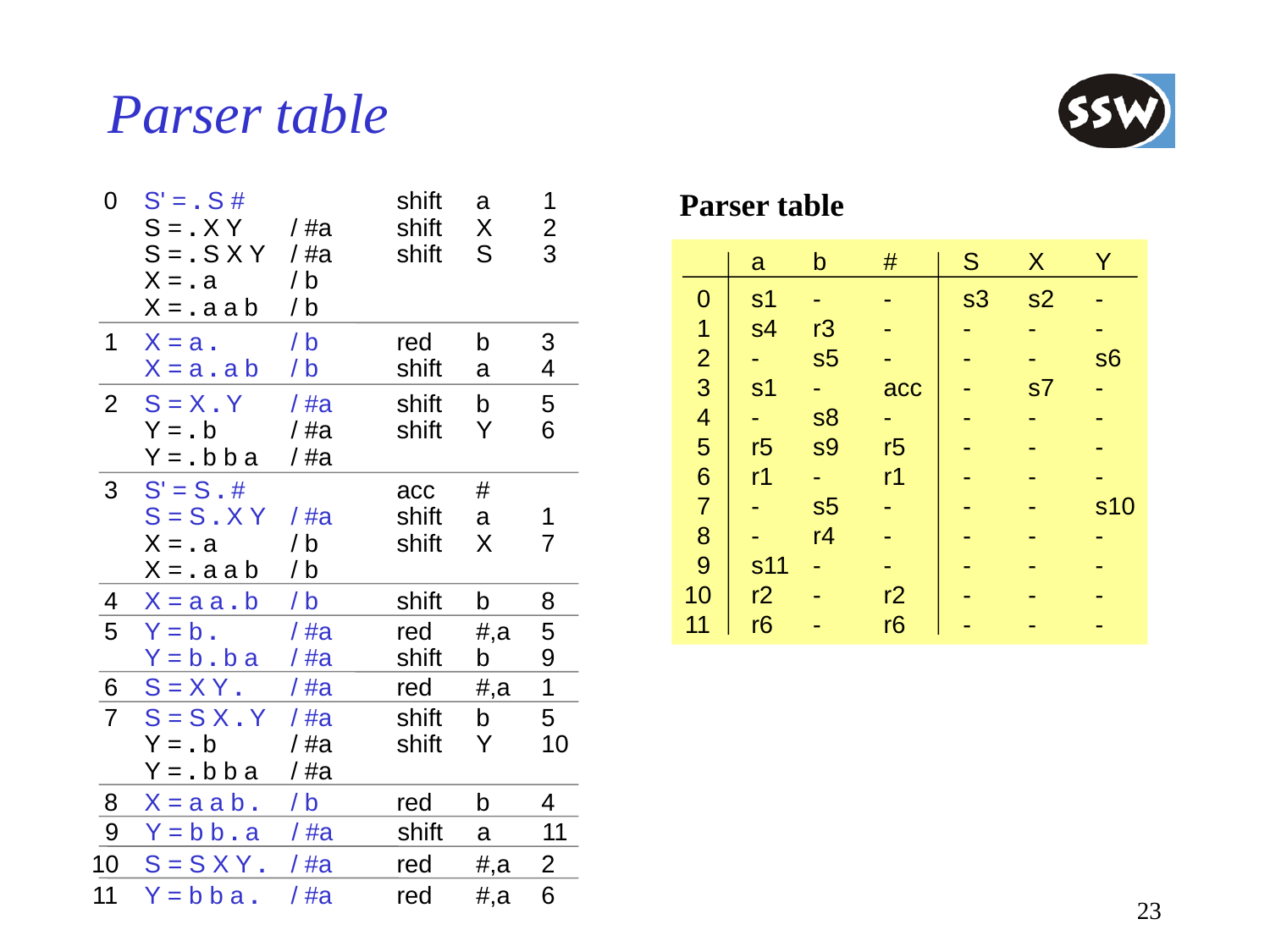

# Parser table
Parser table
	0	S' = . S #
shift	a	1
shift	X	2
shift	S	3
		S = . X Y	/ #a
		S = . S X Y	/ #a
		X = . a	/ b
		X = . a a b	/ b
		a	b	#	S	X	Y
	0	s1	-	-	s3	s2	-
	1	s4	r3	-	-	-	-
	2	-	s5	-	-	-	s6
	3	s1	-	acc	-	s7	-
	4	-	s8	-	-	-	-
	5	r5	s9	r5	-	-	-
	6	r1	-	r1	-	-	-
	7	-	s5	-	-	-	s10
	8	-	r4	-	-	-	-
	9	s11	-	-	-	-	-
	10	r2	-	r2	-	-	-
	11	r6	-	r6	-	-	-

	1	X = a .	/ b	red	b	3
		X = a . a b	/ b	shift	a	4

	2	S = X . Y	/ #a	shift	b	5
		Y = . b	/ #a	shift	Y	6
		Y = . b b a	/ #a
	3	S' = S . #		acc	#
		S = S . X Y	/ #a	shift	a	1
		X = . a	/ b	shift	X	7
		X = . a a b	/ b

	4	X = a a . b	/ b	shift	b	8

	5	Y = b .	/ #a	red	#,a	5
		Y = b . b a	/ #a	shift	b	9

	6	S = X Y .	/ #a	red	#,a	1

	7	S = S X . Y	/ #a	shift	b	5
		Y = . b	/ #a	shift	Y	10
		Y = . b b a	/ #a

	8	X = a a b .	/ b	red	b	4

	9	Y = b b . a	/ #a	shift	a	11

	10	S = S X Y .	/ #a	red	#,a	2

	11	Y = b b a .	/ #a	red	#,a	6

23